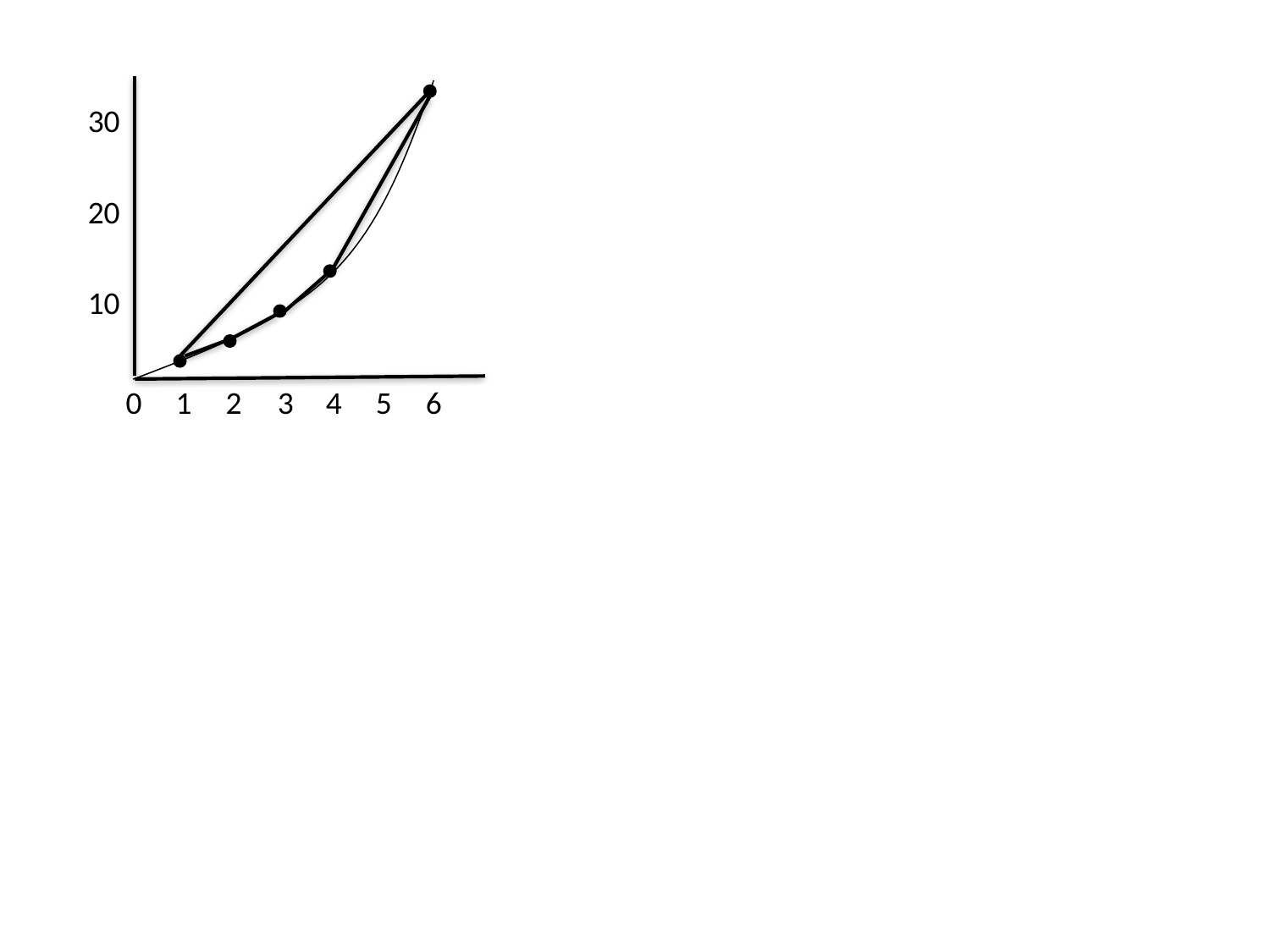

30
20

10

0
1
2
3
4
5
6